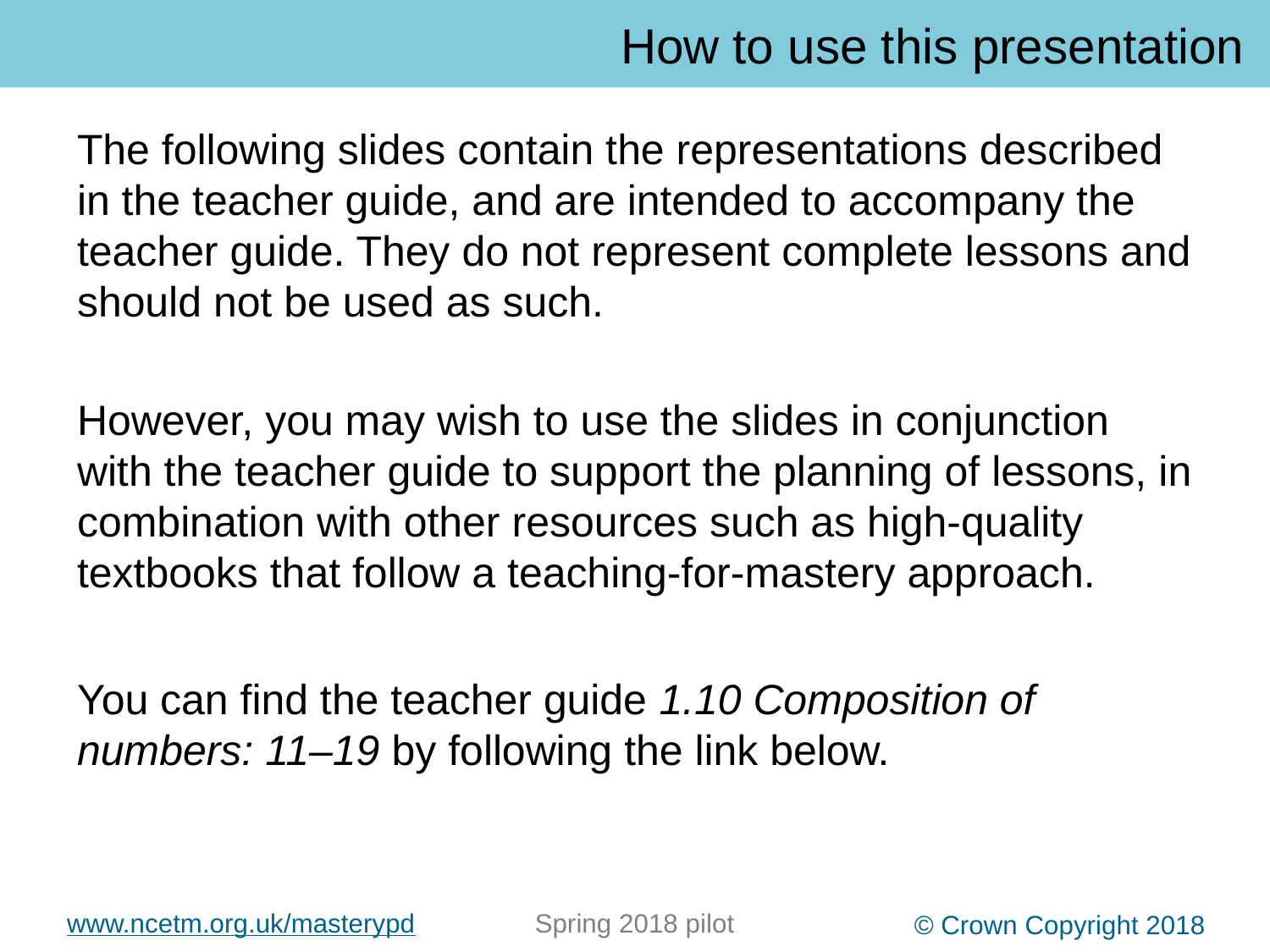

How to use this presentation
You can find the teacher guide 1.10 Composition of numbers: 11–19 by following the link below.